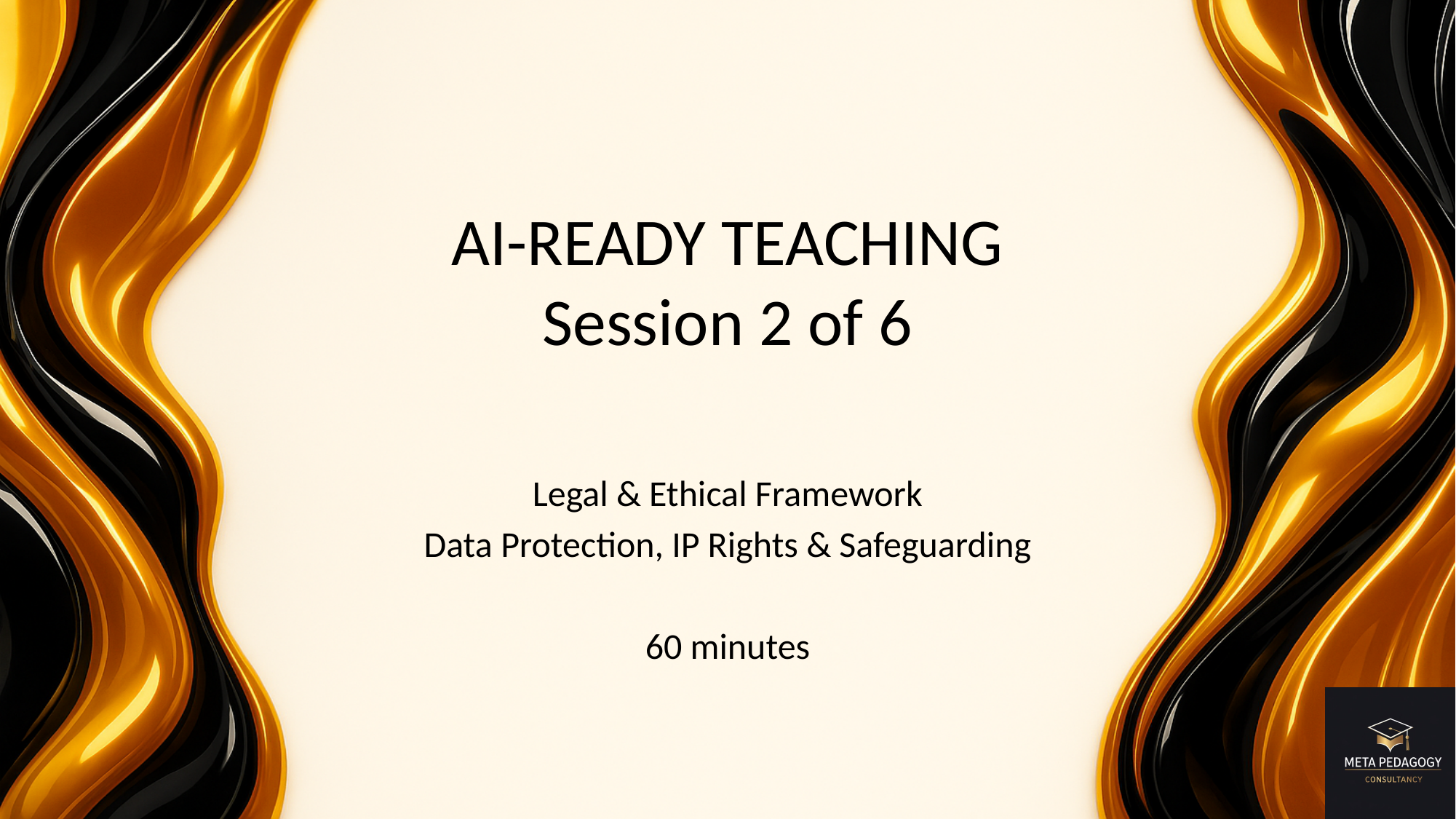

# AI-READY TEACHING
Session 2 of 6
Legal & Ethical Framework
Data Protection, IP Rights & Safeguarding

60 minutes